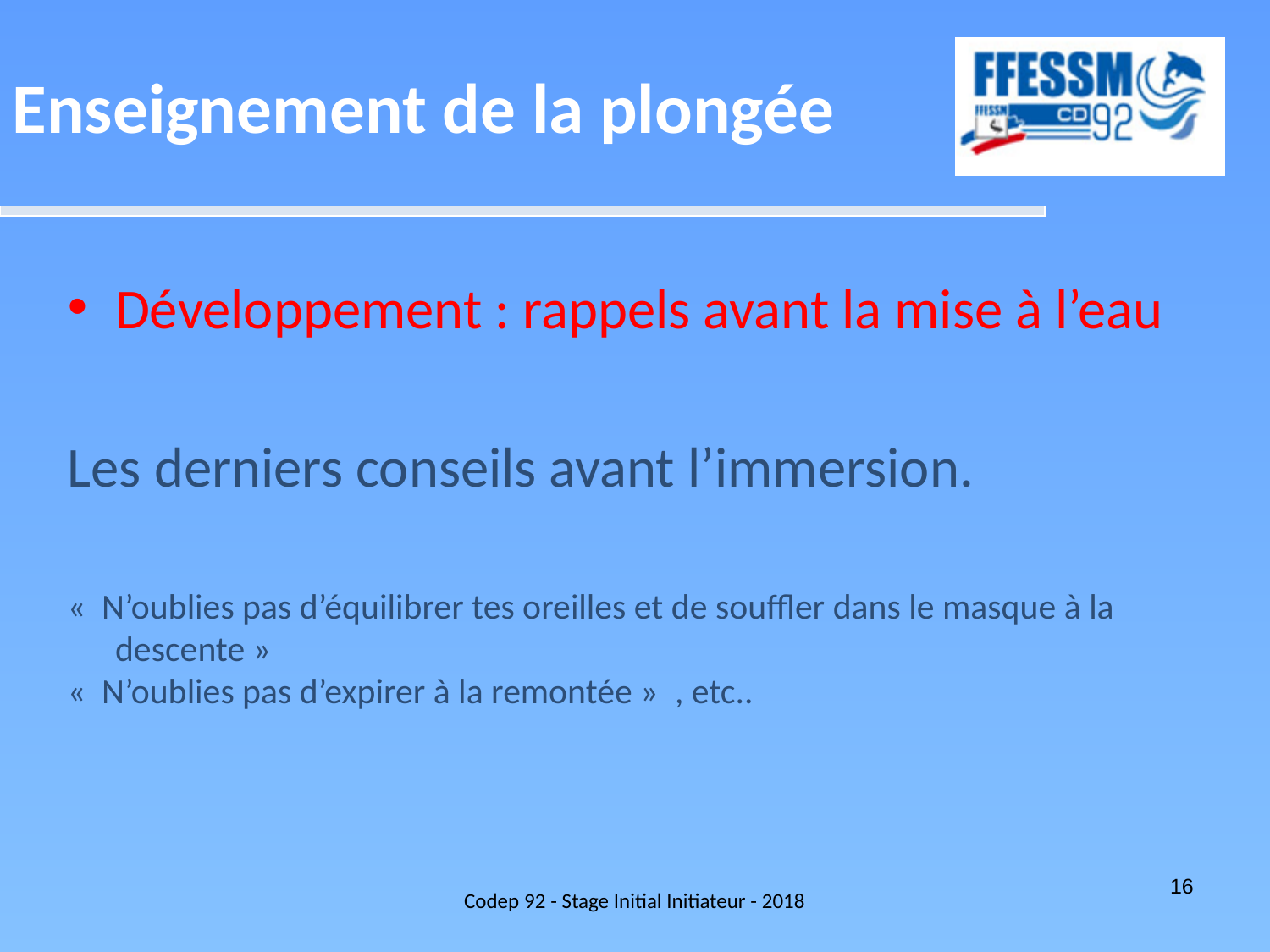

Enseignement de la plongée
Développement : rappels avant la mise à l’eau

Les derniers conseils avant l’immersion.

«  N’oublies pas d’équilibrer tes oreilles et de souffler dans le masque à la descente »
«  N’oublies pas d’expirer à la remontée »  , etc..
Codep 92 - Stage Initial Initiateur - 2018
16